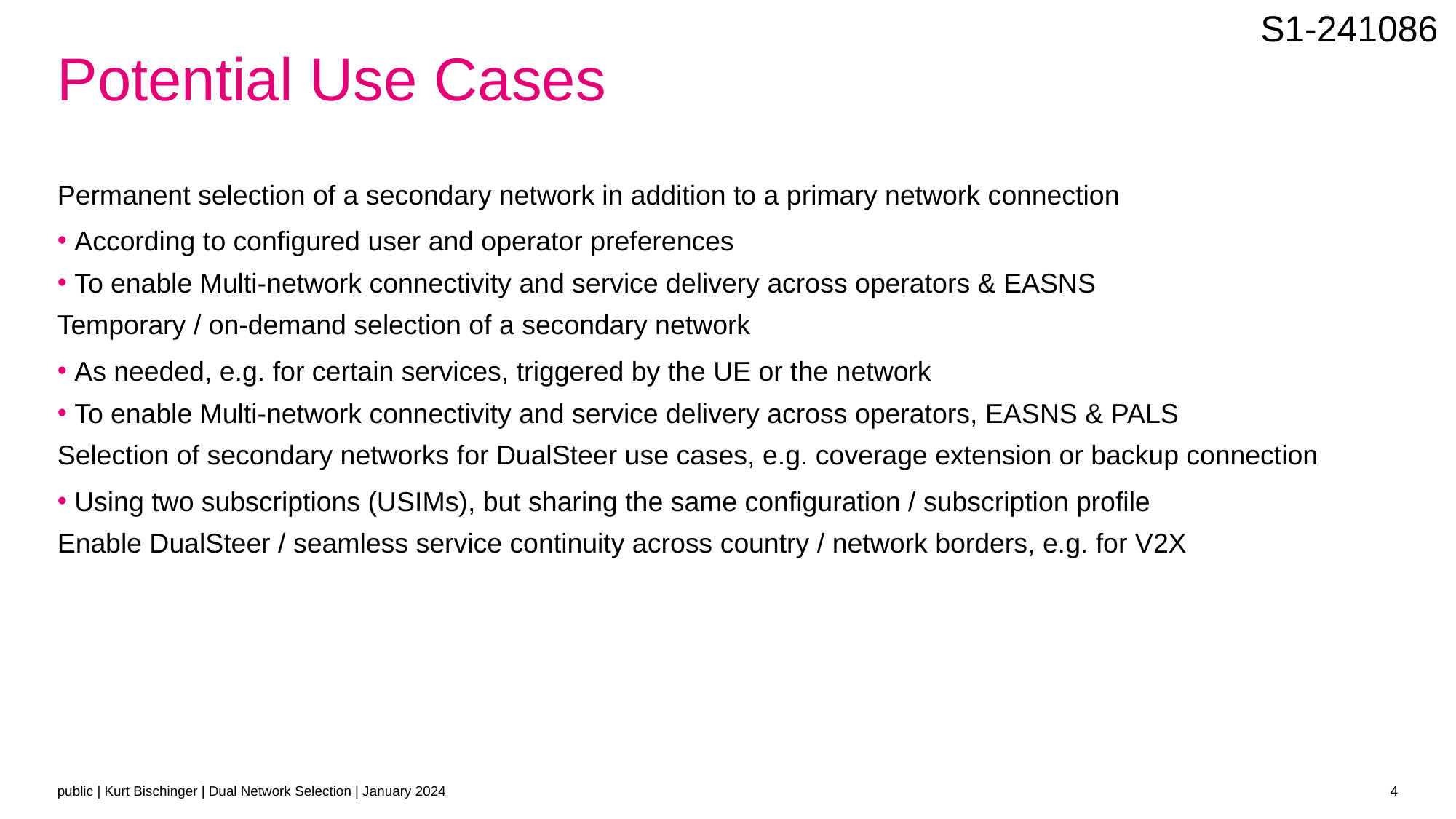

# Potential Use Cases
Permanent selection of a secondary network in addition to a primary network connection
According to configured user and operator preferences
To enable Multi-network connectivity and service delivery across operators & EASNS
Temporary / on-demand selection of a secondary network
As needed, e.g. for certain services, triggered by the UE or the network
To enable Multi-network connectivity and service delivery across operators, EASNS & PALS
Selection of secondary networks for DualSteer use cases, e.g. coverage extension or backup connection
Using two subscriptions (USIMs), but sharing the same configuration / subscription profile
Enable DualSteer / seamless service continuity across country / network borders, e.g. for V2X
public | Kurt Bischinger | Dual Network Selection | January 2024
4